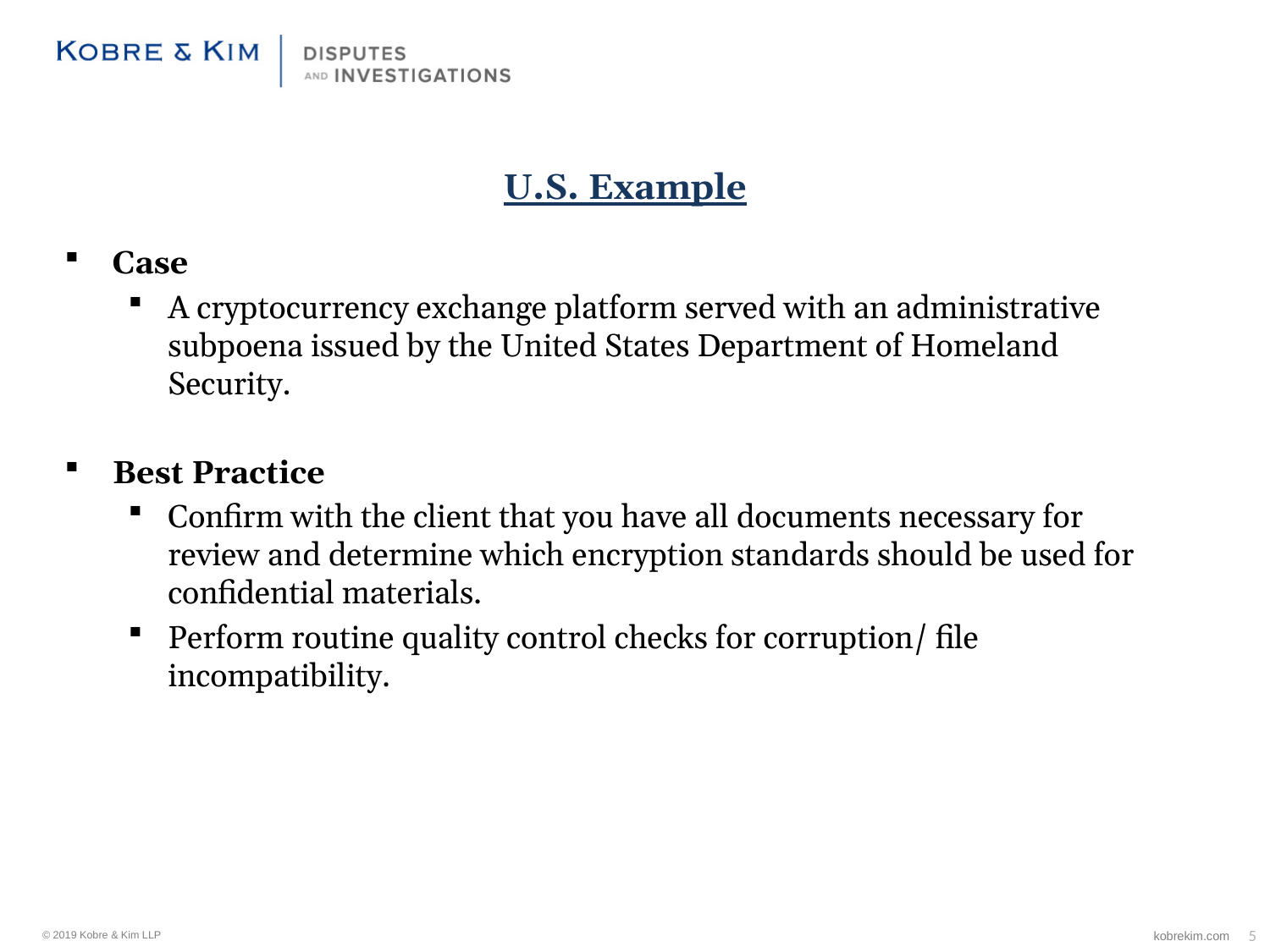

# U.S. Example
Case
A cryptocurrency exchange platform served with an administrative subpoena issued by the United States Department of Homeland Security.

Best Practice
Confirm with the client that you have all documents necessary for review and determine which encryption standards should be used for confidential materials.
Perform routine quality control checks for corruption/ file incompatibility.

5